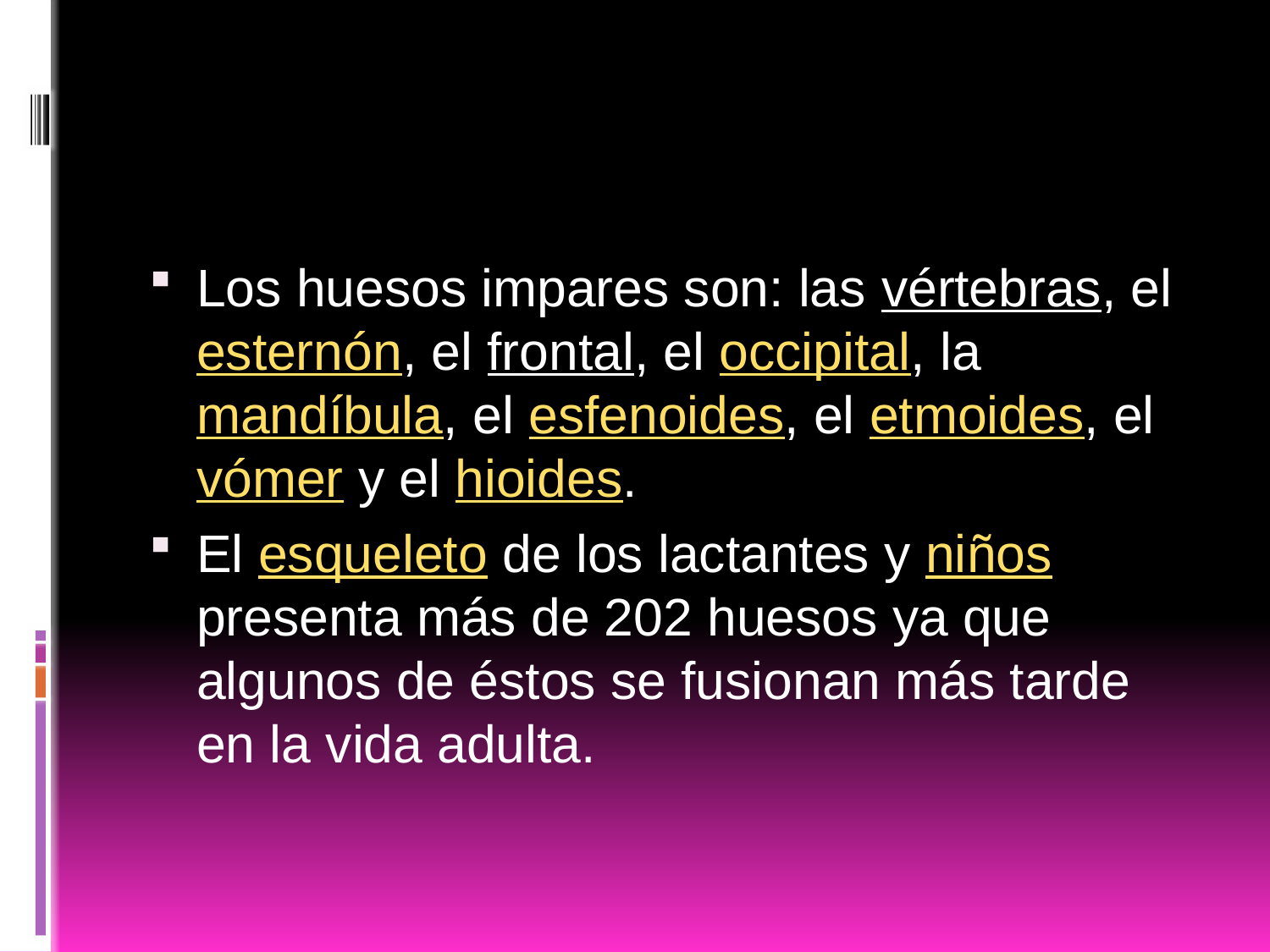

Los huesos impares son: las vértebras, el esternón, el frontal, el occipital, la mandíbula, el esfenoides, el etmoides, el vómer y el hioides.
El esqueleto de los lactantes y niños presenta más de 202 huesos ya que algunos de éstos se fusionan más tarde en la vida adulta.